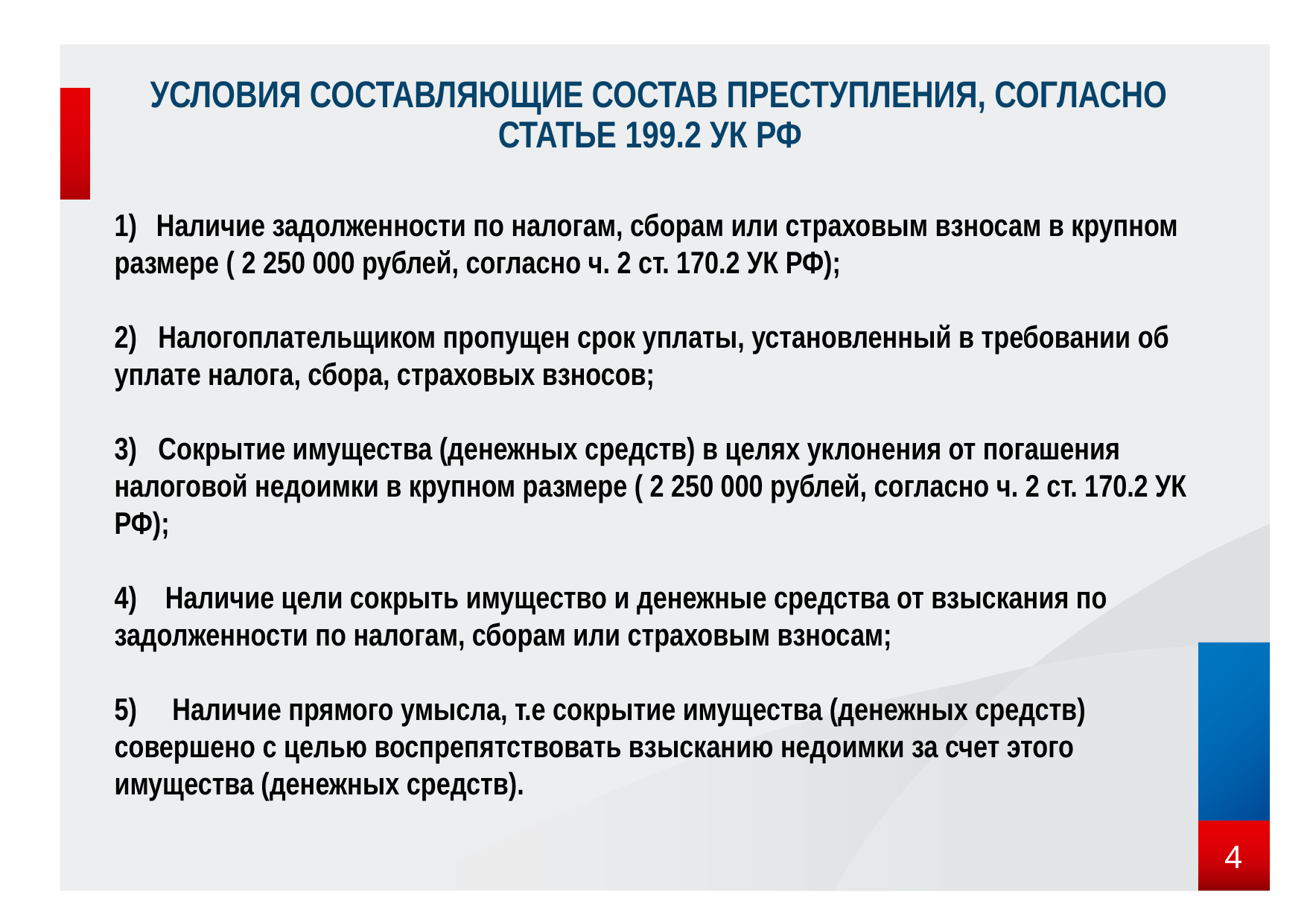

условия составляющие состав преступления, согласно статье 199.2 УК РФ
Наличие задолженности по налогам, сборам или страховым взносам в крупном
размере ( 2 250 000 рублей, согласно ч. 2 ст. 170.2 УК РФ);

2)   Налогоплательщиком пропущен срок уплаты, установленный в требовании об    уплате налога, сбора, страховых взносов;

3)   Сокрытие имущества (денежных средств) в целях уклонения от погашения налоговой недоимки в крупном размере ( 2 250 000 рублей, согласно ч. 2 ст. 170.2 УК РФ);

4)    Наличие цели сокрыть имущество и денежные средства от взыскания по задолженности по налогам, сборам или страховым взносам;

5)     Наличие прямого умысла, т.е сокрытие имущества (денежных средств) совершено с целью воспрепятствовать взысканию недоимки за счет этого имущества (денежных средств).
4